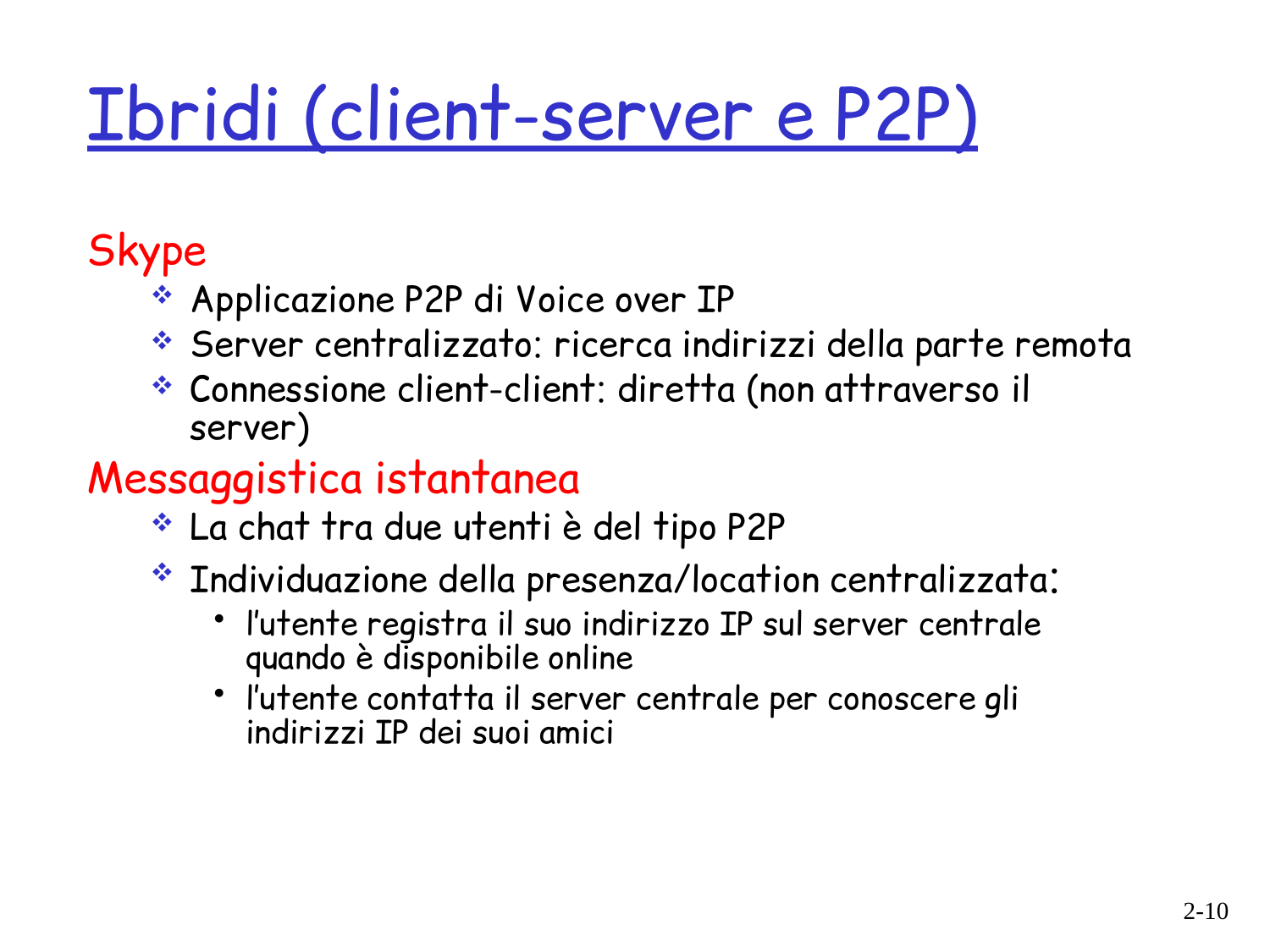

# Ibridi (client-server e P2P)
Skype
Applicazione P2P di Voice over IP
Server centralizzato: ricerca indirizzi della parte remota
Connessione client-client: diretta (non attraverso il server)
Messaggistica istantanea
La chat tra due utenti è del tipo P2P
Individuazione della presenza/location centralizzata:
l’utente registra il suo indirizzo IP sul server centrale quando è disponibile online
l’utente contatta il server centrale per conoscere gli indirizzi IP dei suoi amici
2-10